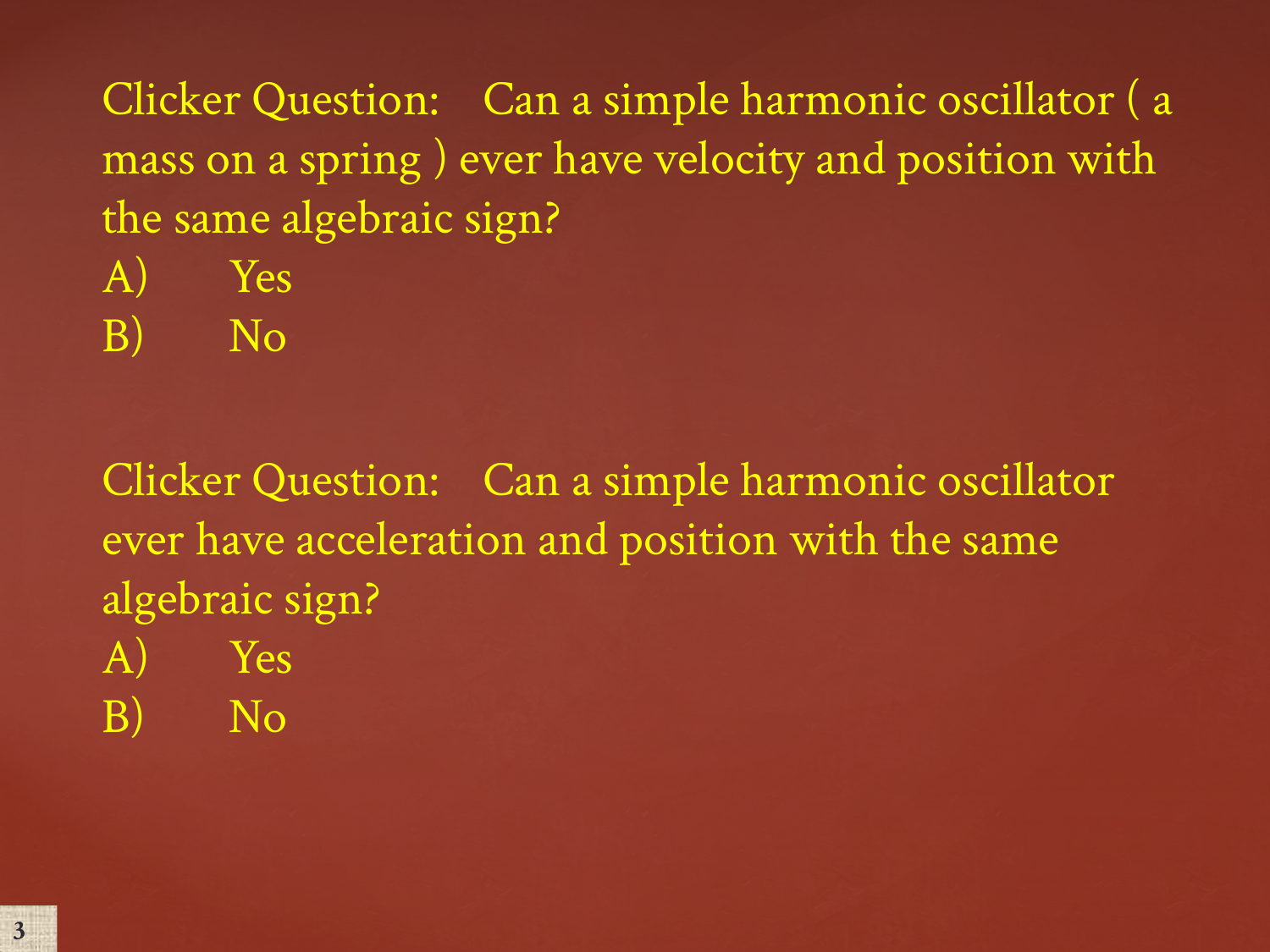

Clicker Question:	Can a simple harmonic oscillator ( a mass on a spring ) ever have velocity and position with the same algebraic sign?
A)	Yes
B)	No
Clicker Question:	Can a simple harmonic oscillator ever have acceleration and position with the same algebraic sign?
A)	Yes
B)	No
3